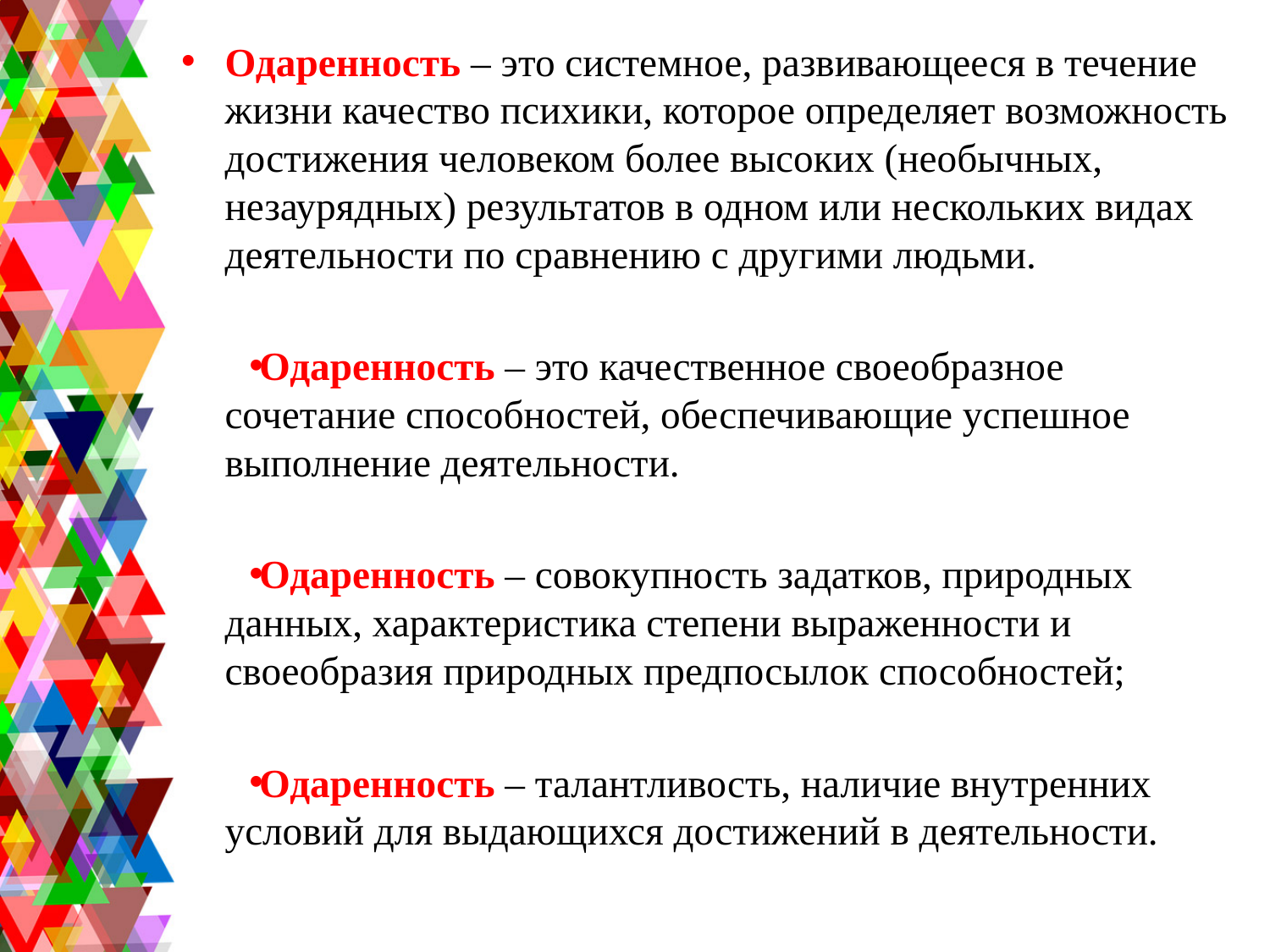

Одаренность – это системное, развивающееся в течение жизни качество психики, которое определяет возможность достижения человеком более высоких (необычных, незаурядных) результатов в одном или нескольких видах деятельности по сравнению с другими людьми.

Одаренность – это качественное своеобразное сочетание способностей, обеспечивающие успешное выполнение деятельности.

Одаренность – совокупность задатков, природных данных, характеристика степени выраженности и своеобразия природных предпосылок способностей;

Одаренность – талантливость, наличие внутренних условий для выдающихся достижений в деятельности.